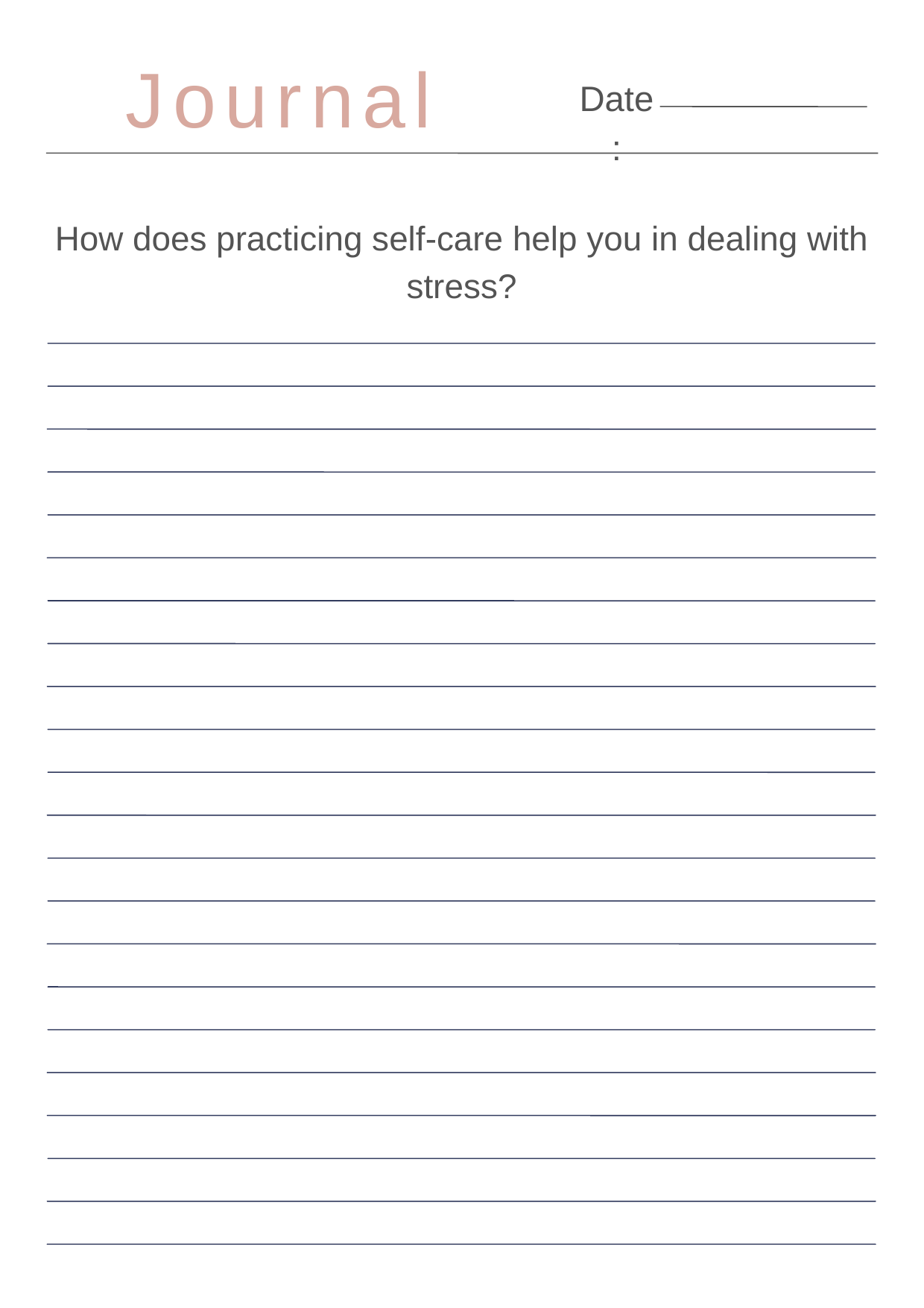

Journal
Date:

How does practicing self-care help you in dealing with stress?